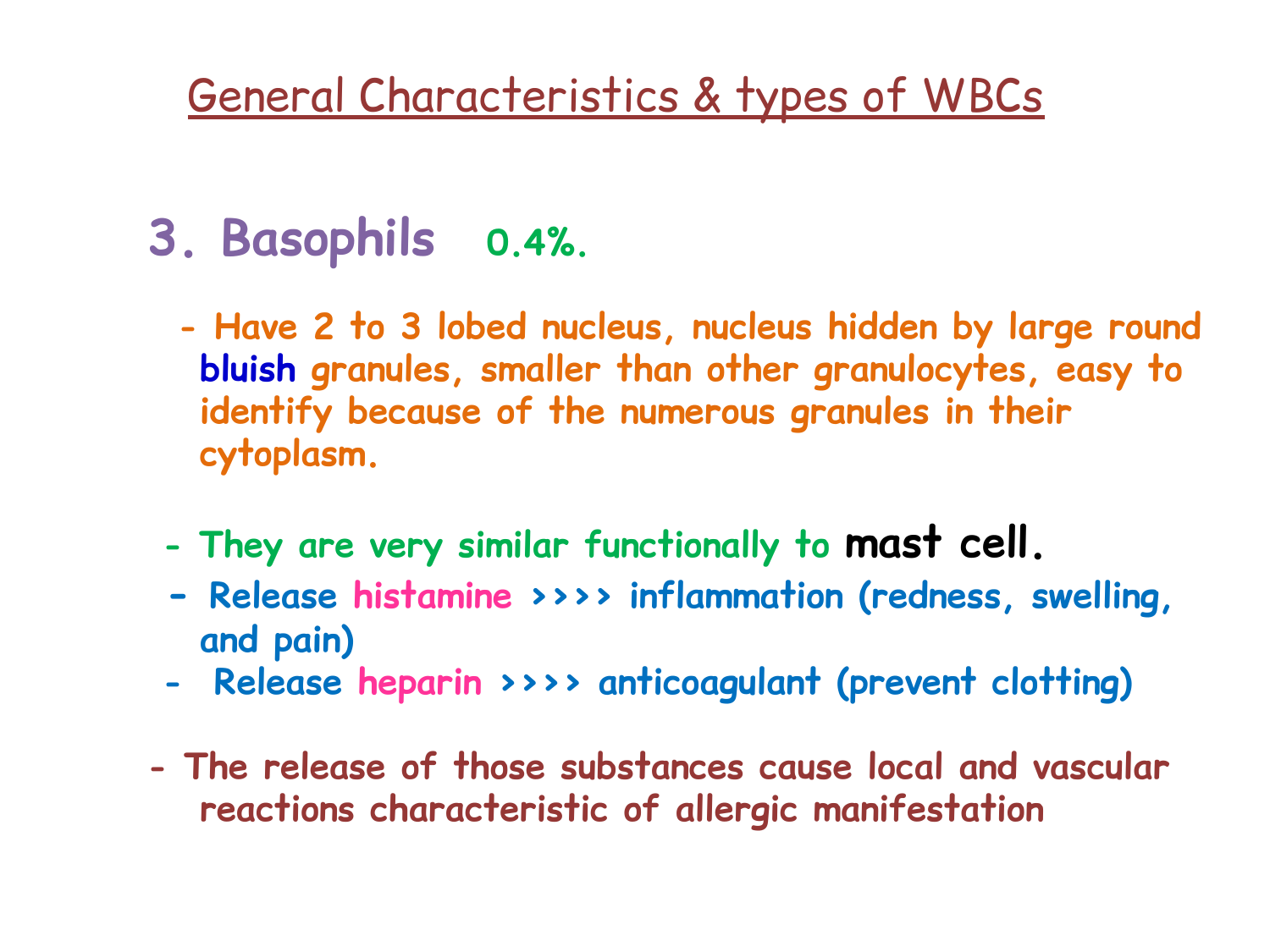

General Characteristics & types of WBCs
3. Basophils   0.4%.

  - Have 2 to 3 lobed nucleus, nucleus hidden by large round bluish granules, smaller than other granulocytes, easy to identify because of the numerous granules in their cytoplasm.

 - They are very similar functionally to mast cell.
 - Release histamine >>>> inflammation (redness, swelling, and pain)
 -  Release heparin >>>> anticoagulant (prevent clotting)

- The release of those substances cause local and vascular reactions characteristic of allergic manifestation